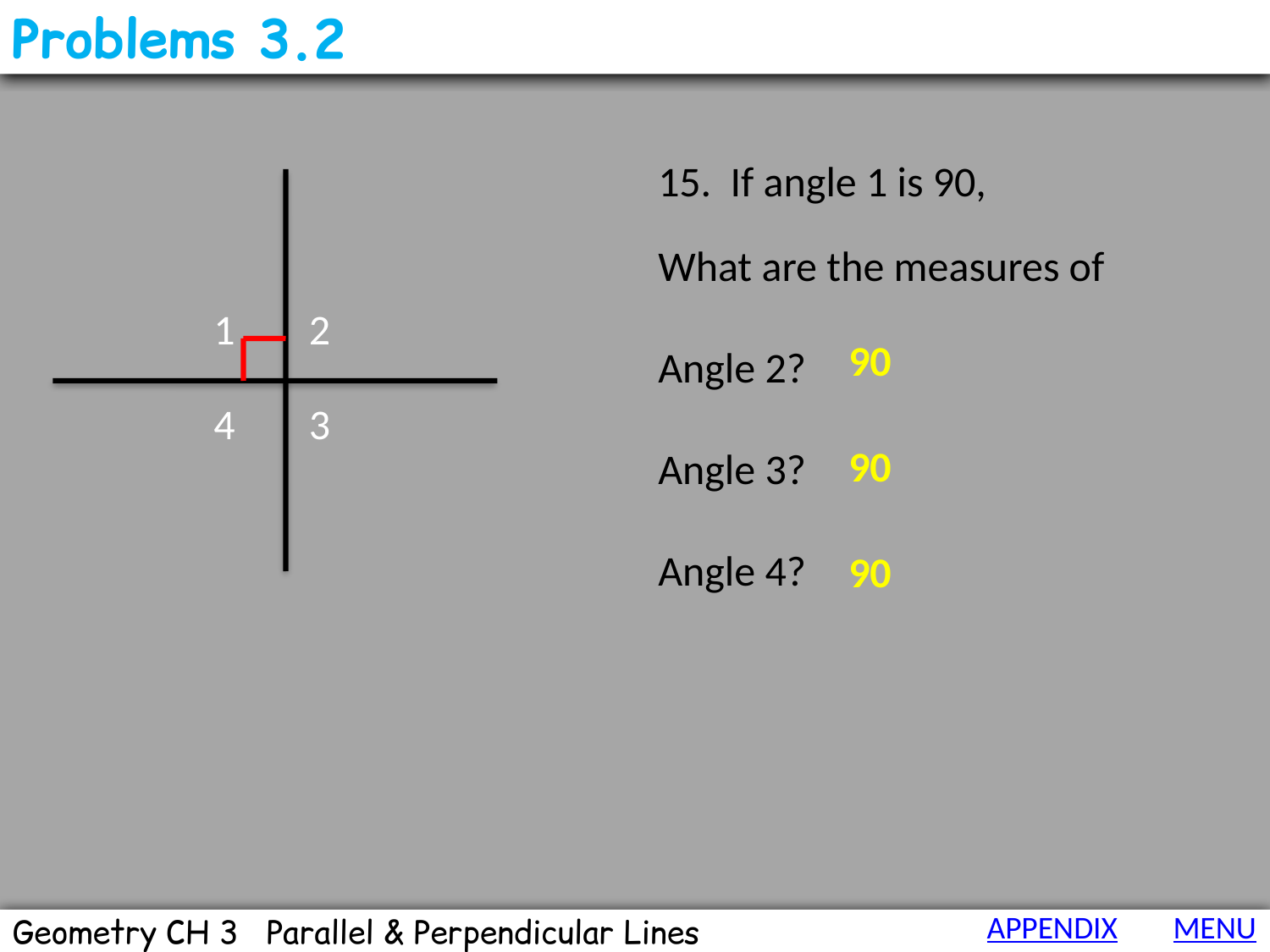

Problems 3.2
15.  If angle 1 is 90,

What are the measures of

Angle 2?

Angle 3?

Angle 4?
1
2
90

4
3
90
90
APPENDIX
MENU
Geometry CH 3	Parallel & Perpendicular Lines